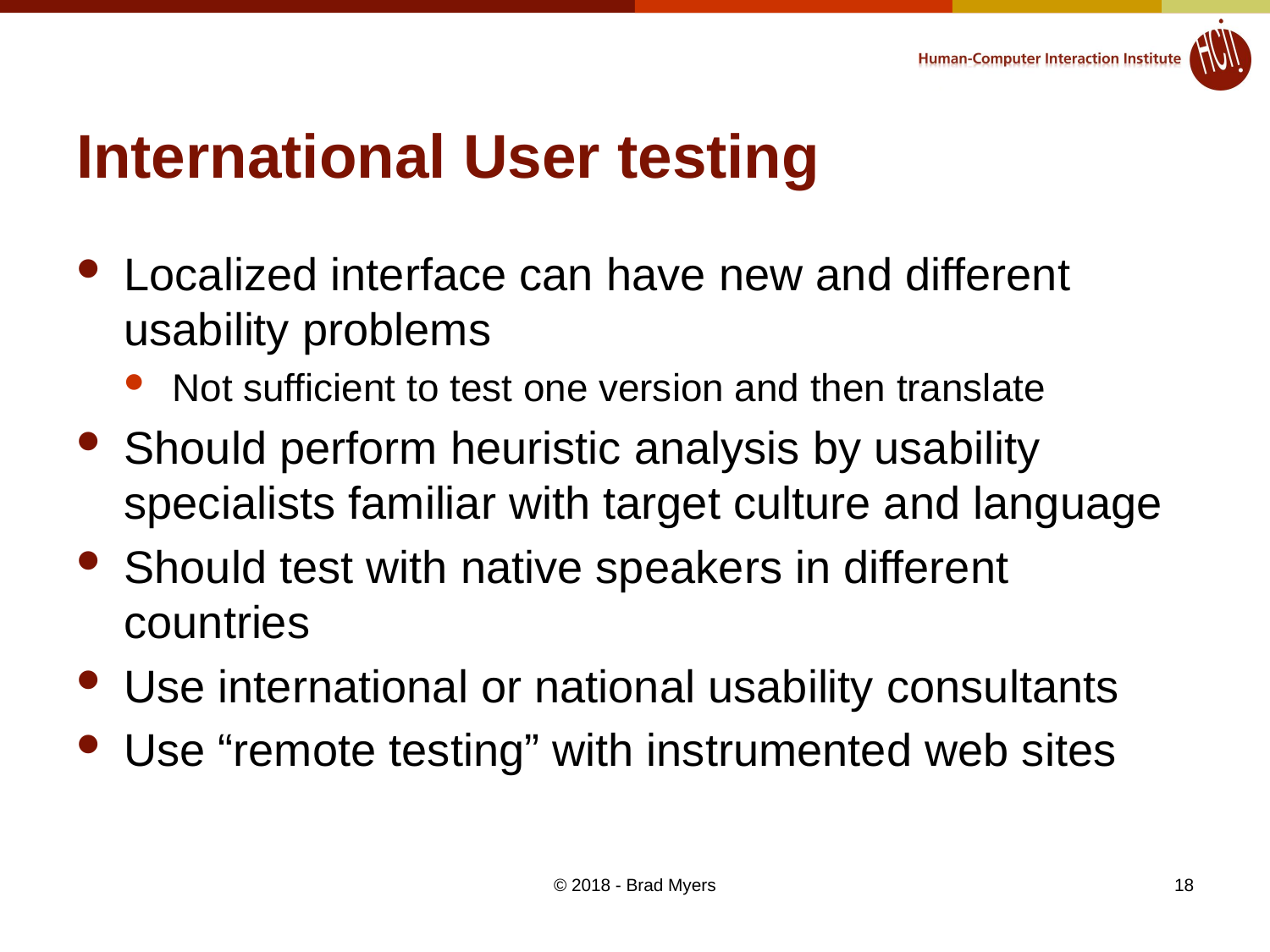

# International User testing
Localized interface can have new and different usability problems
Not sufficient to test one version and then translate
Should perform heuristic analysis by usability specialists familiar with target culture and language
Should test with native speakers in different countries
Use international or national usability consultants
Use “remote testing” with instrumented web sites
© 2018 - Brad Myers
18